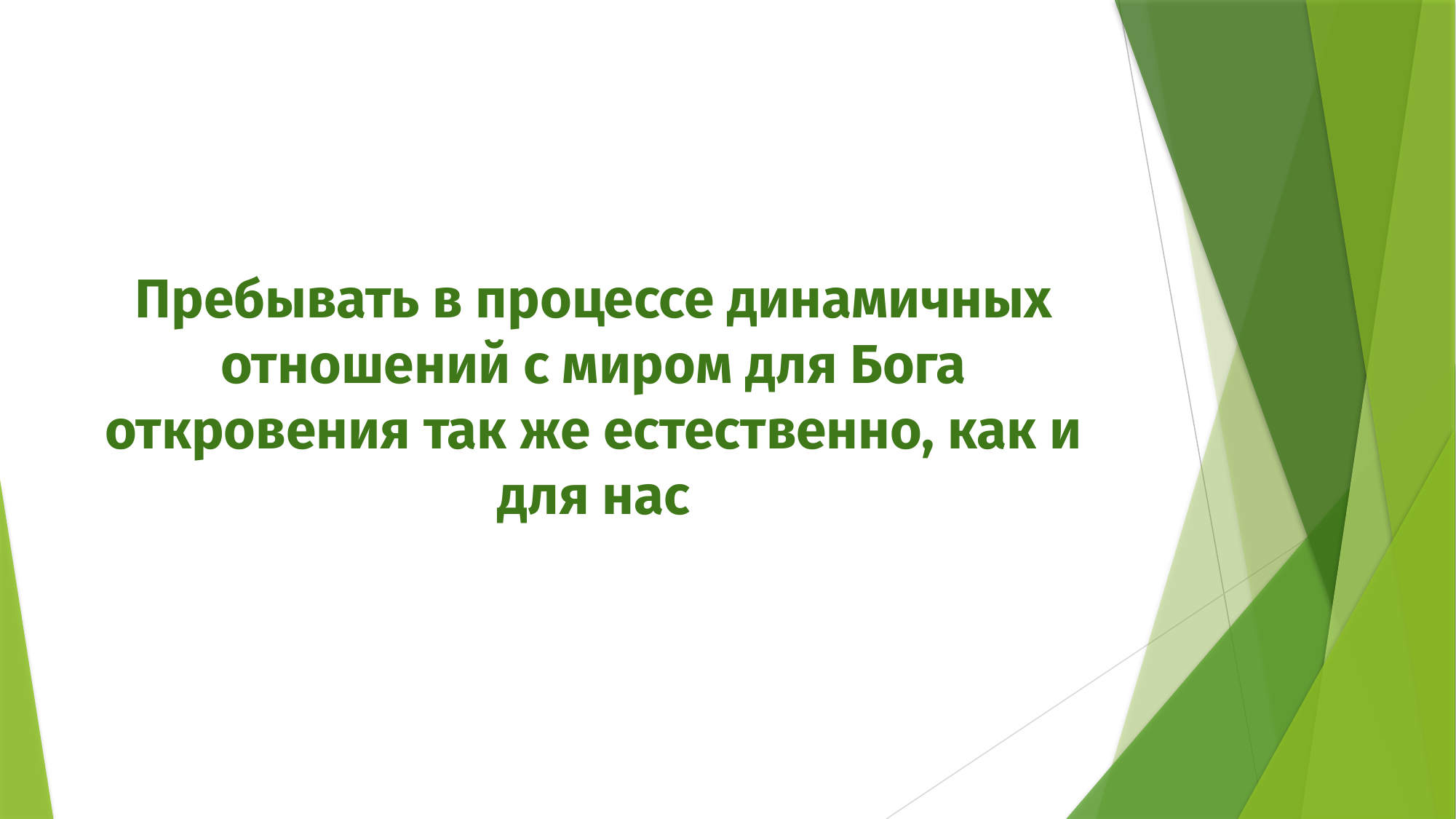

#
Пребывать в процессе динамичных отношений с миром для Бога откровения так же естественно, как и для нас